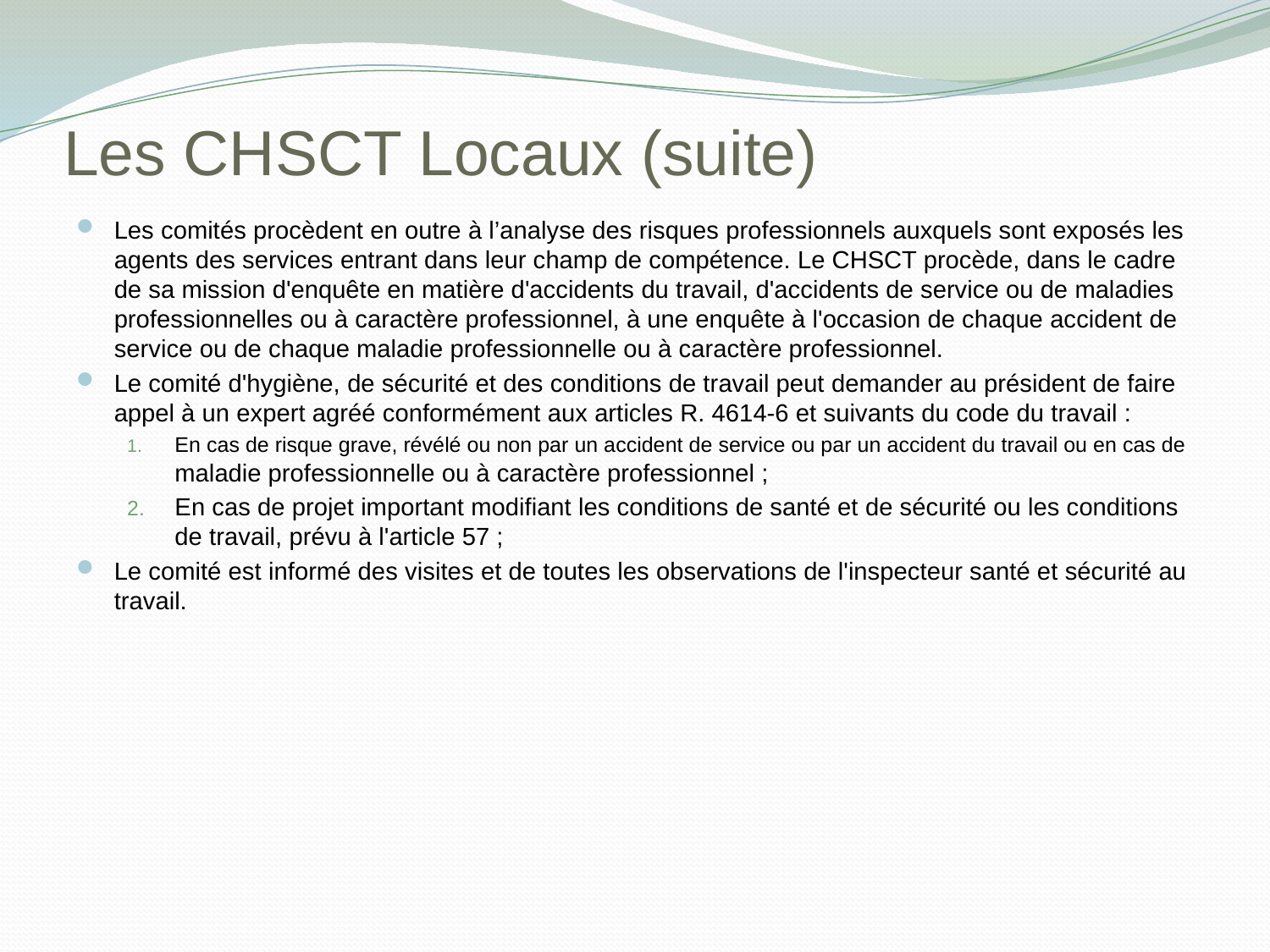

# Les CHSCT Locaux (suite)
Les comités procèdent en outre à l’analyse des risques professionnels auxquels sont exposés les agents des services entrant dans leur champ de compétence. Le CHSCT procède, dans le cadre de sa mission d'enquête en matière d'accidents du travail, d'accidents de service ou de maladies professionnelles ou à caractère professionnel, à une enquête à l'occasion de chaque accident de service ou de chaque maladie professionnelle ou à caractère professionnel.
Le comité d'hygiène, de sécurité et des conditions de travail peut demander au président de faire appel à un expert agréé conformément aux articles R. 4614-6 et suivants du code du travail :
En cas de risque grave, révélé ou non par un accident de service ou par un accident du travail ou en cas de maladie professionnelle ou à caractère professionnel ;
En cas de projet important modifiant les conditions de santé et de sécurité ou les conditions de travail, prévu à l'article 57 ;
Le comité est informé des visites et de toutes les observations de l'inspecteur santé et sécurité au travail.